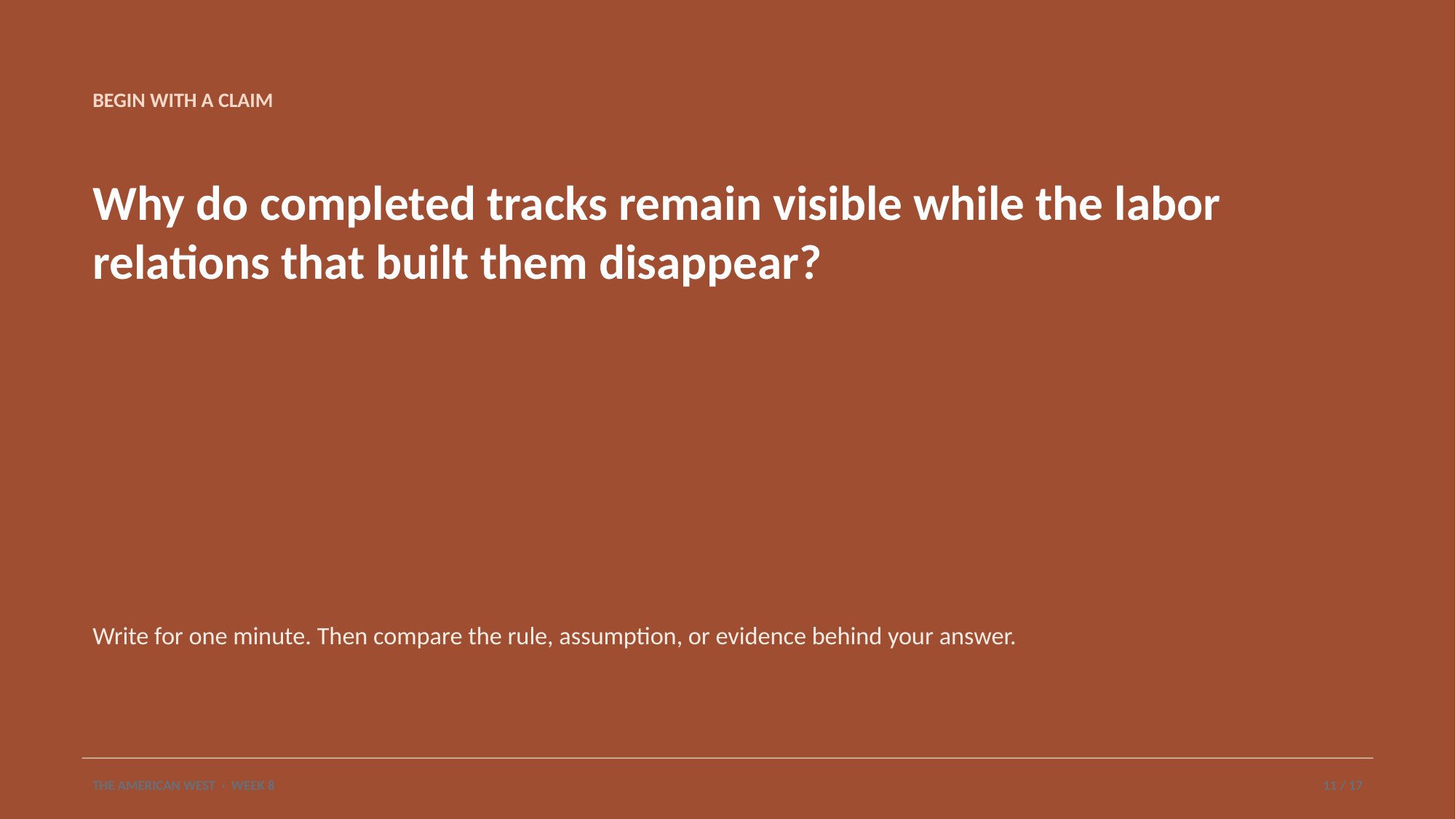

BEGIN WITH A CLAIM
Why do completed tracks remain visible while the labor relations that built them disappear?
Write for one minute. Then compare the rule, assumption, or evidence behind your answer.

THE AMERICAN WEST  ·  WEEK 8
11 / 17